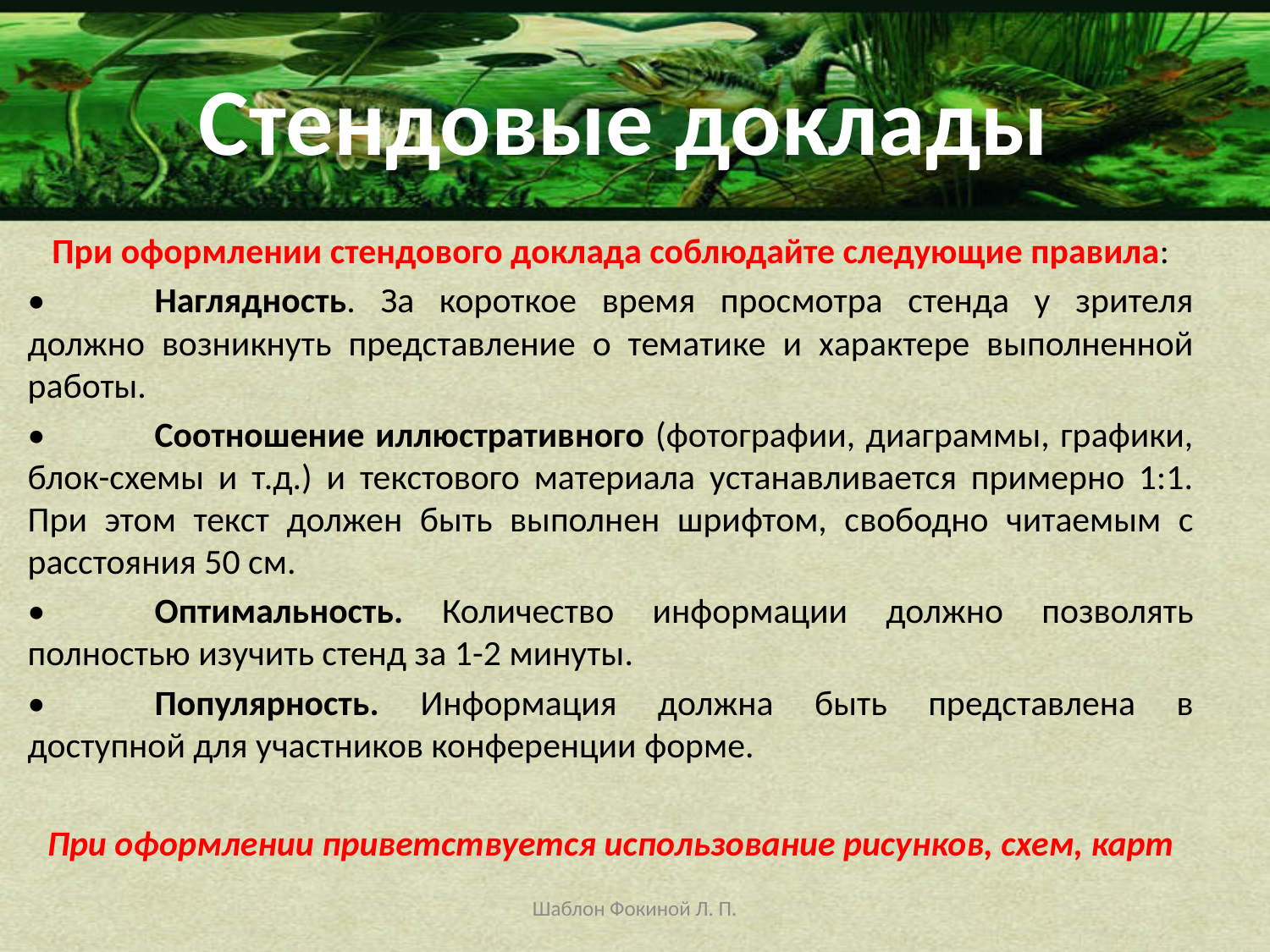

# Стендовые доклады
При оформлении стендового доклада соблюдайте следующие правила:
•	Наглядность. За короткое время просмотра стенда у зрителя должно возникнуть представление о тематике и характере выполненной работы.
•	Соотношение иллюстративного (фотографии, диаграммы, графики, блок-схемы и т.д.) и текстового материала устанавливается примерно 1:1. При этом текст должен быть выполнен шрифтом, свободно читаемым с расстояния 50 см.
•	Оптимальность. Количество информации должно позволять полностью изучить стенд за 1-2 минуты.
•	Популярность. Информация должна быть представлена в доступной для участников конференции форме.

При оформлении приветствуется использование рисунков, схем, карт
Шаблон Фокиной Л. П.